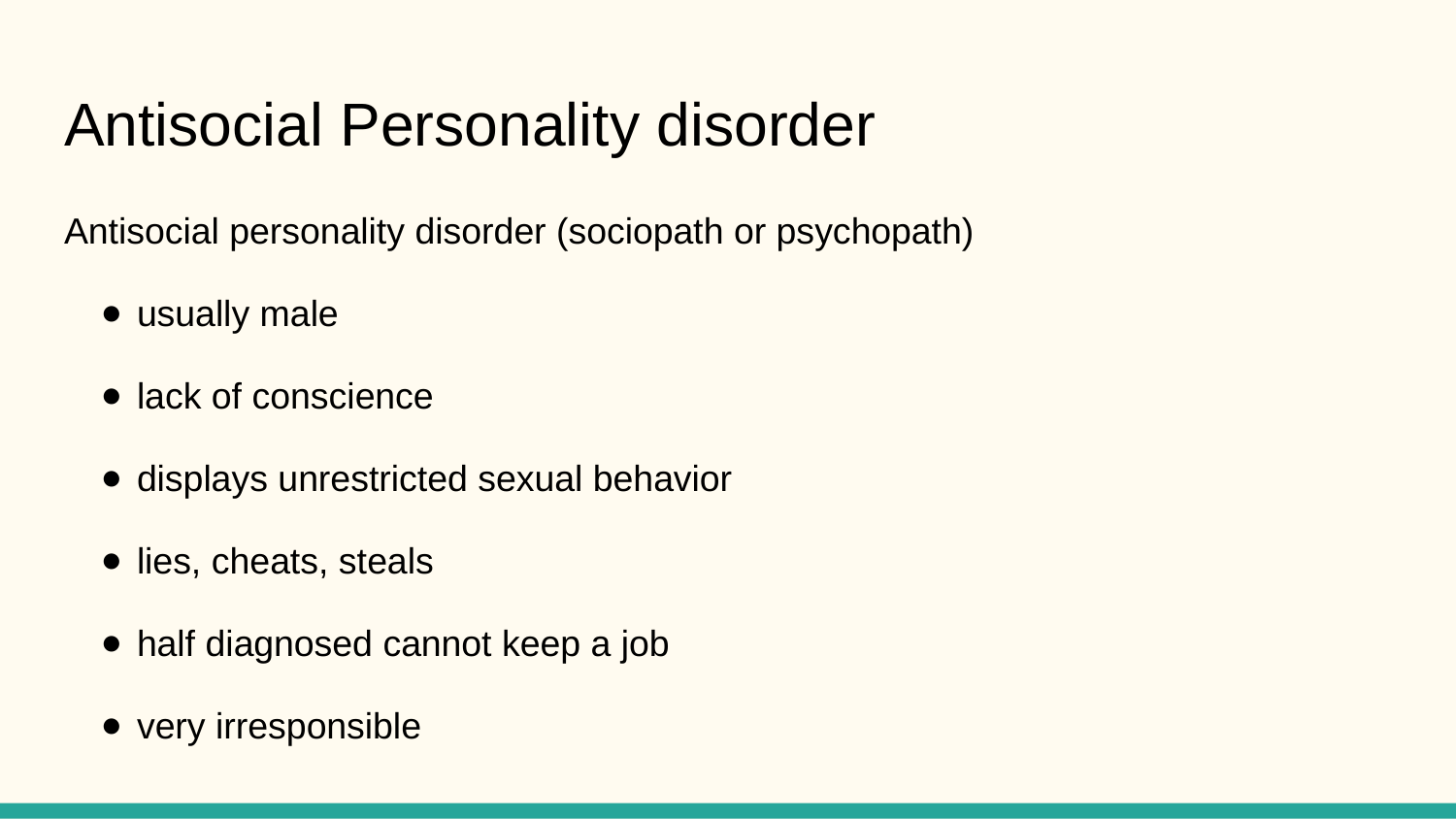

# Antisocial Personality disorder
Antisocial personality disorder (sociopath or psychopath)
usually male
lack of conscience
displays unrestricted sexual behavior
lies, cheats, steals
half diagnosed cannot keep a job
very irresponsible